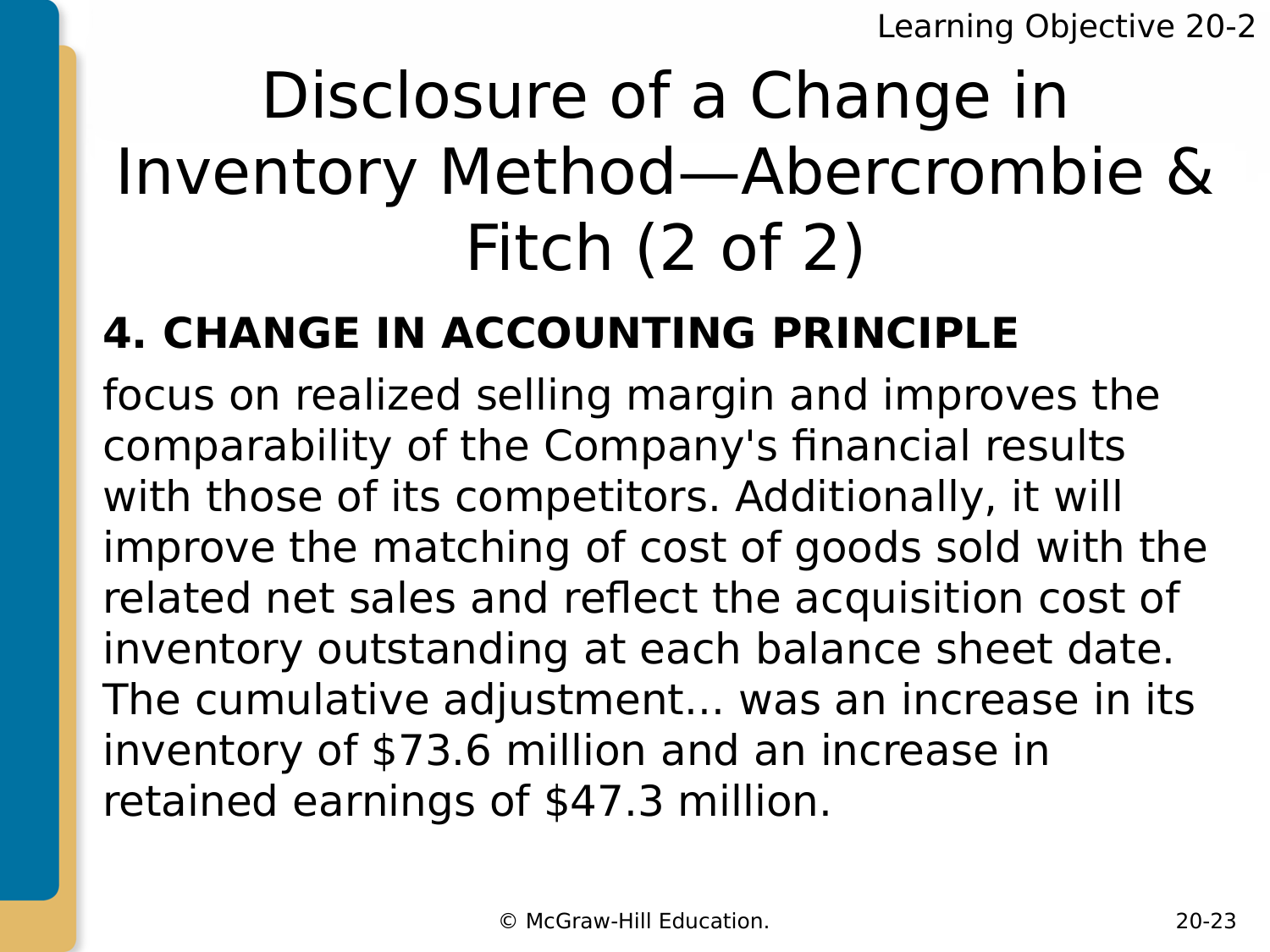

Learning Objective 20-2
# Disclosure of a Change in Inventory Method—Abercrombie & Fitch (2 of 2)
4. CHANGE IN ACCOUNTING PRINCIPLE
focus on realized selling margin and improves the comparability of the Company's financial results with those of its competitors. Additionally, it will improve the matching of cost of goods sold with the related net sales and reflect the acquisition cost of inventory outstanding at each balance sheet date. The cumulative adjustment... was an increase in its inventory of $73.6 million and an increase in retained earnings of $47.3 million.